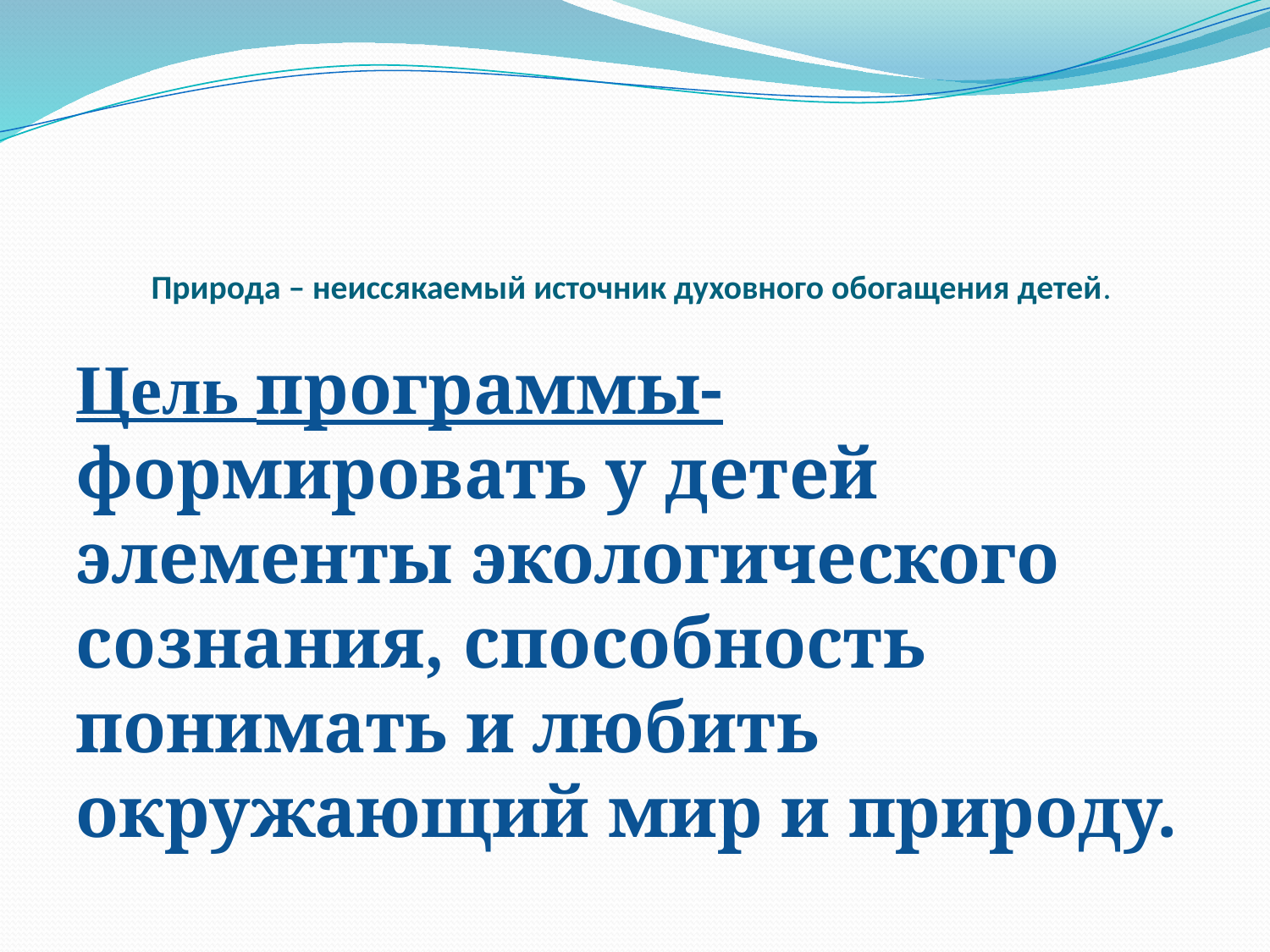

# Природа – неиссякаемый источник духовного обогащения детей.

Цель программы- формировать у детей элементы экологического сознания, способность понимать и любить окружающий мир и природу.